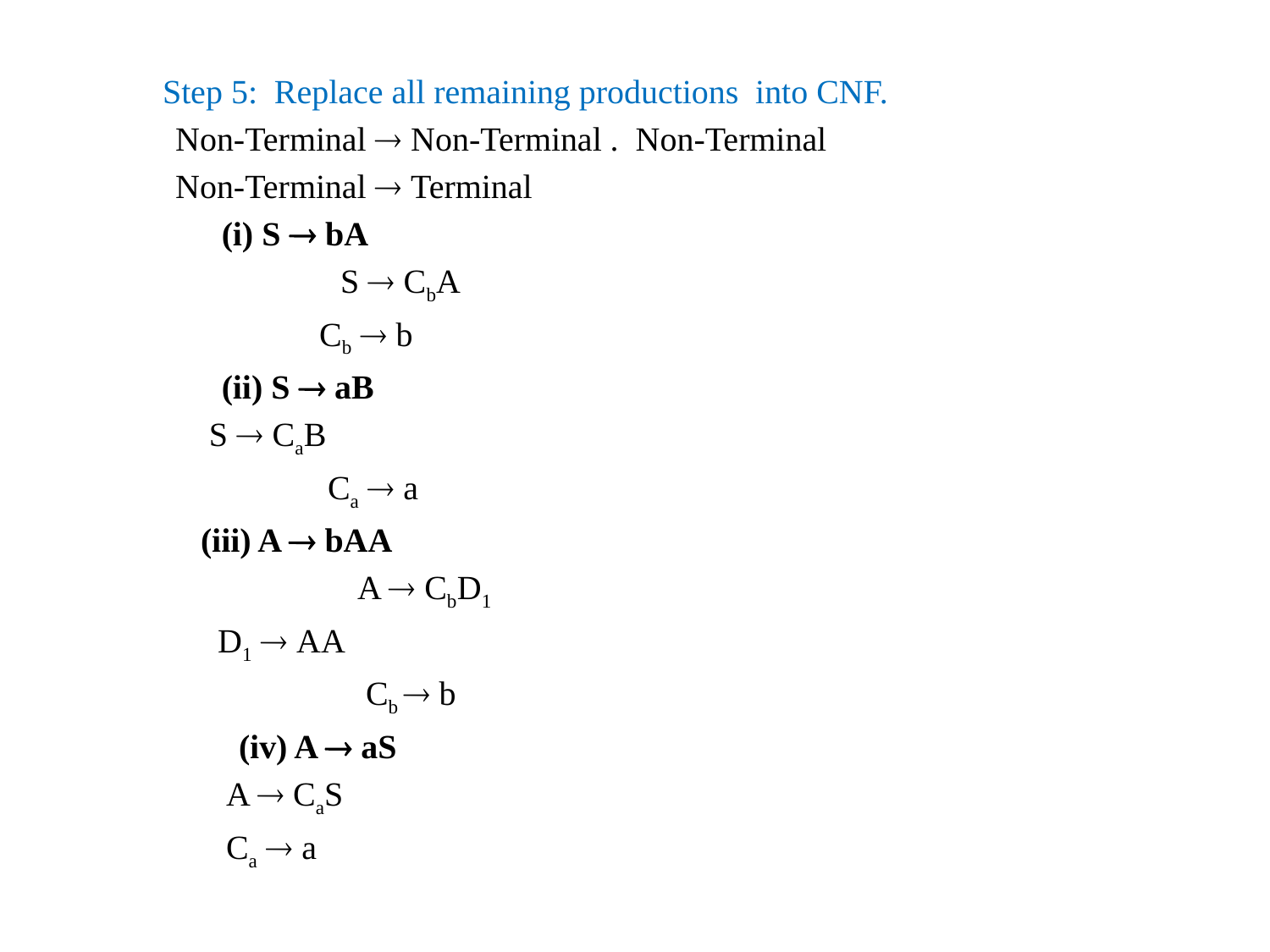

Step 5:  Replace all remaining productions  into CNF.
				Non-Terminal → Non-Terminal .  Non-Terminal
				Non-Terminal → Terminal
          (i) S → bA
                        S → CbA
			                 Cb → b
          (ii) S → aB
				    S → CaB
			                  Ca → a
			   (iii) A → bAA
                          A → CbD1
				     D1 → AA
                           Cb → b
            (iv) A → aS
				      A → CaS
				      Ca → a